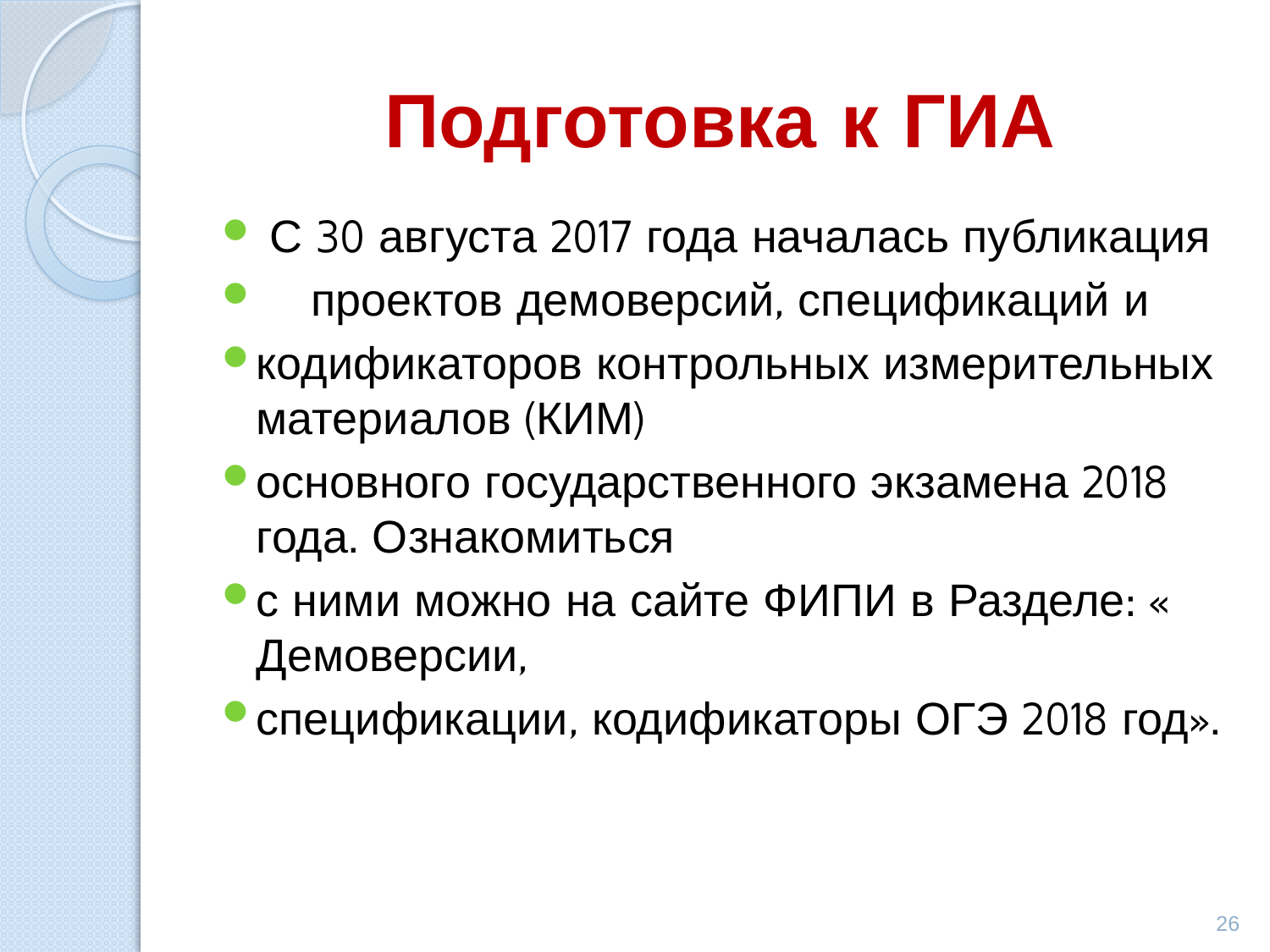

# Подготовка к ГИА
 С 30 августа 2017 года началась публикация
    проектов демоверсий, спецификаций и
кодификаторов контрольных измерительных материалов (КИМ)
основного государственного экзамена 2018 года. Ознакомиться
с ними можно на сайте ФИПИ в Разделе: « Демоверсии,
спецификации, кодификаторы ОГЭ 2018 год».

26